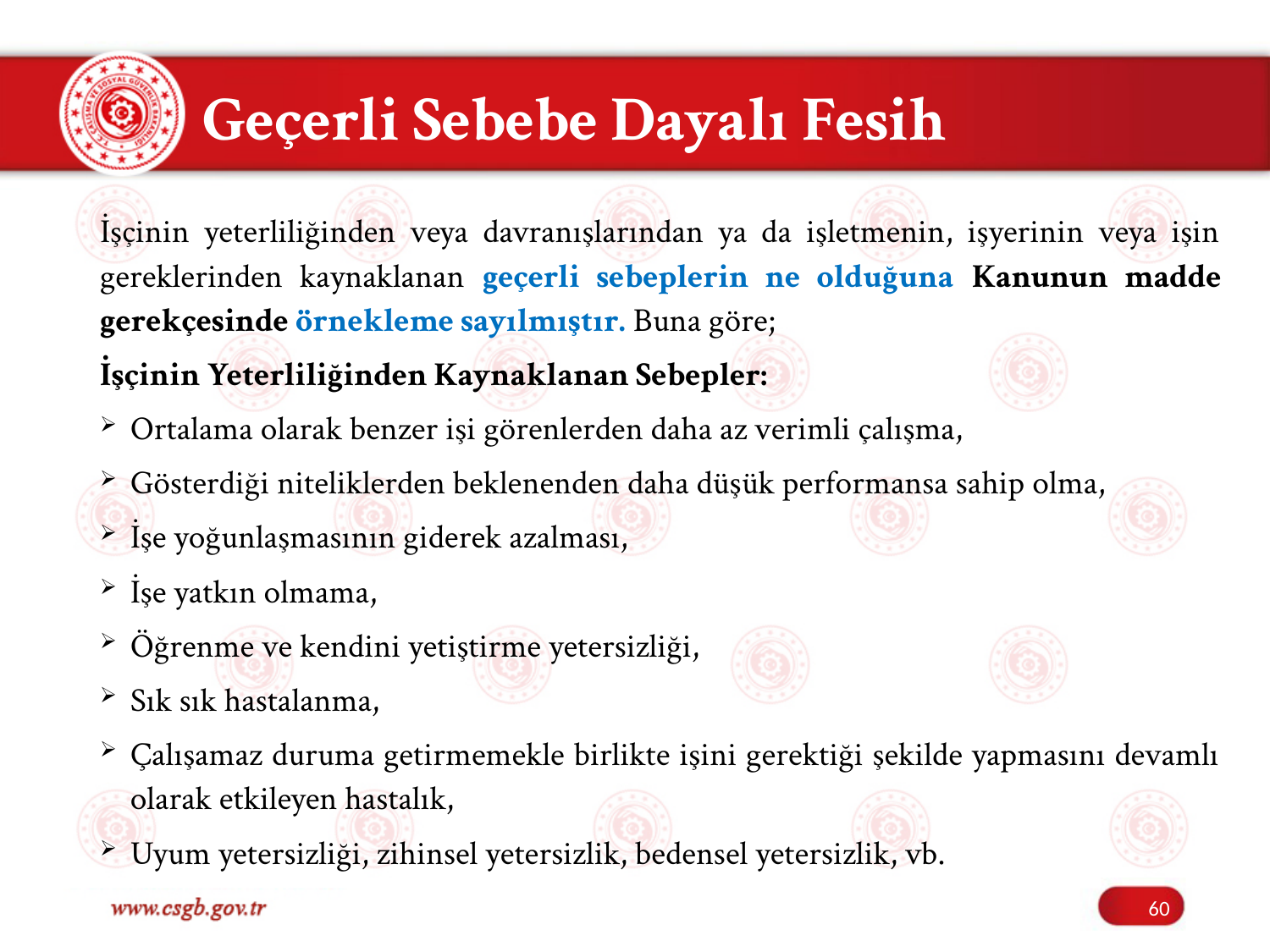

# Geçerli Sebebe Dayalı Fesih
İşçinin yeterliliğinden veya davranışlarından ya da işletmenin, işyerinin veya işin gereklerinden kaynaklanan geçerli sebeplerin ne olduğuna Kanunun madde gerekçesinde örnekleme sayılmıştır. Buna göre;
İşçinin Yeterliliğinden Kaynaklanan Sebepler:
Ortalama olarak benzer işi görenlerden daha az verimli çalışma,
Gösterdiği niteliklerden beklenenden daha düşük performansa sahip olma,
İşe yoğunlaşmasının giderek azalması,
İşe yatkın olmama,
Öğrenme ve kendini yetiştirme yetersizliği,
Sık sık hastalanma,
Çalışamaz duruma getirmemekle birlikte işini gerektiği şekilde yapmasını devamlı olarak etkileyen hastalık,
Uyum yetersizliği, zihinsel yetersizlik, bedensel yetersizlik, vb.
60